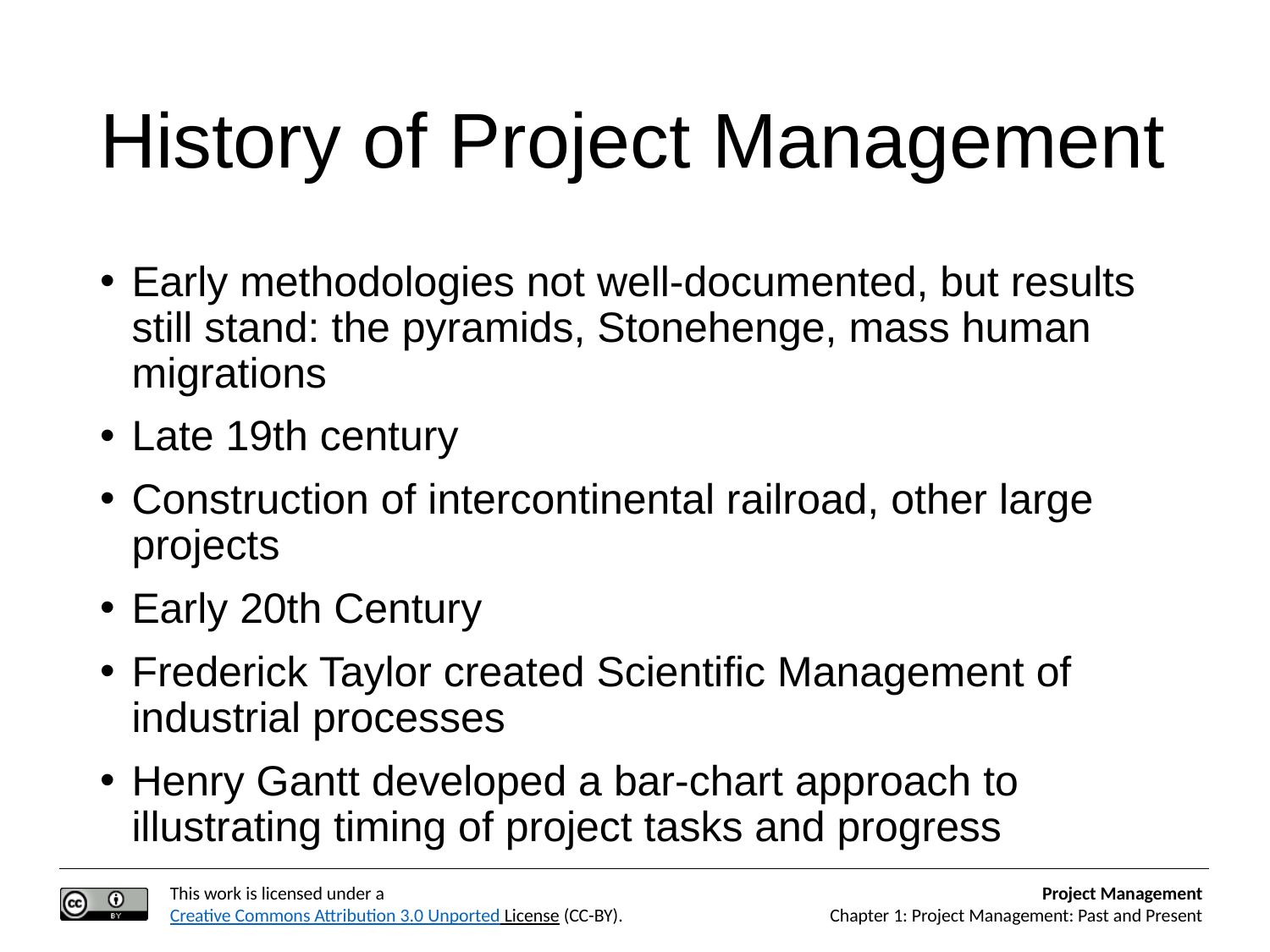

# History of Project Management
Early methodologies not well-documented, but results still stand: the pyramids, Stonehenge, mass human migrations
Late 19th century
Construction of intercontinental railroad, other large projects
Early 20th Century
Frederick Taylor created Scientific Management of industrial processes
Henry Gantt developed a bar-chart approach to illustrating timing of project tasks and progress